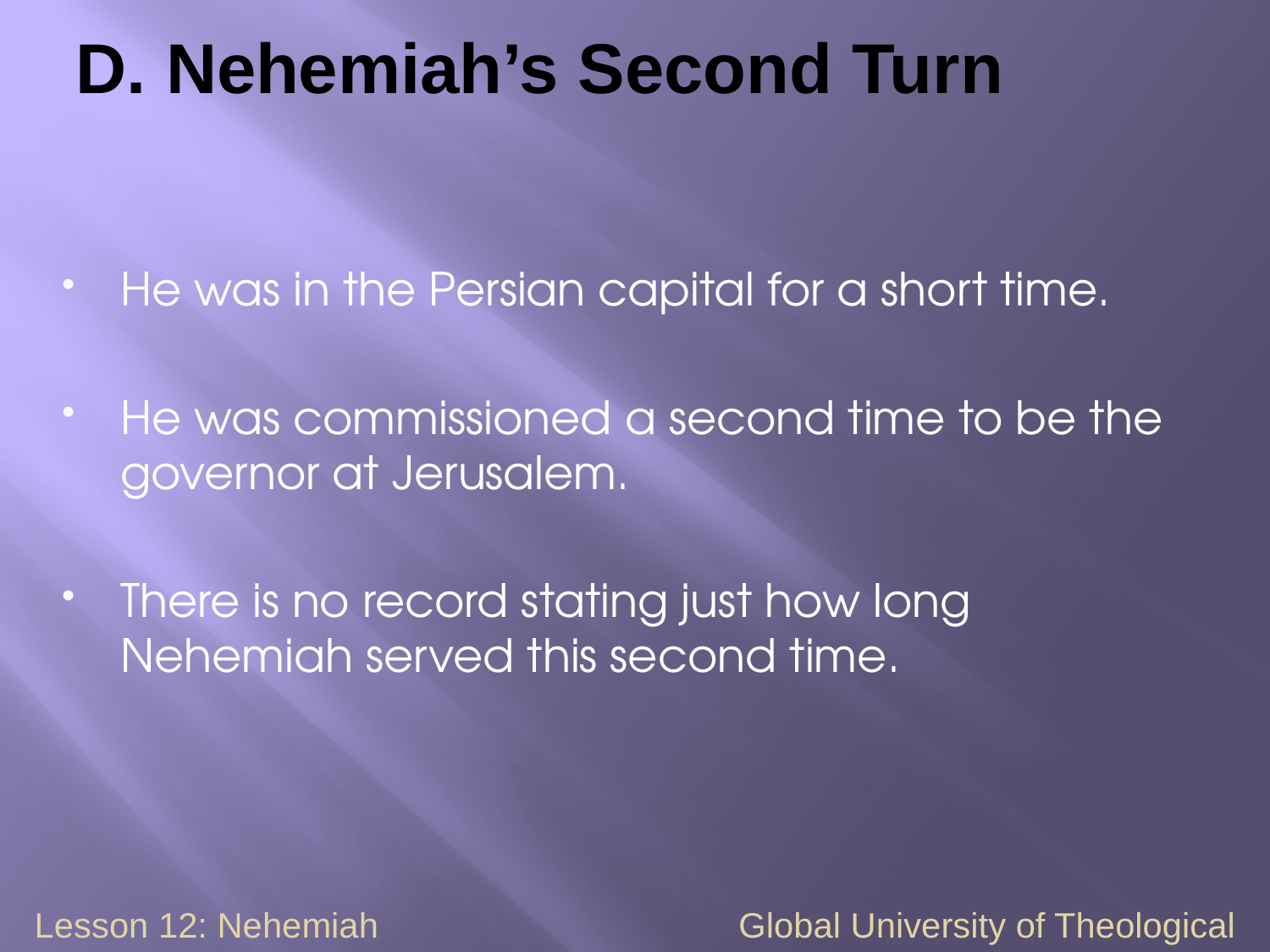

# D. Nehemiah’s Second Turn
He was in the Persian capital for a short time.

He was commissioned a second time to be the governor at Jerusalem.

There is no record stating just how long Nehemiah served this second time.
Lesson 12: Nehemiah                                     Global University of Theological Studies